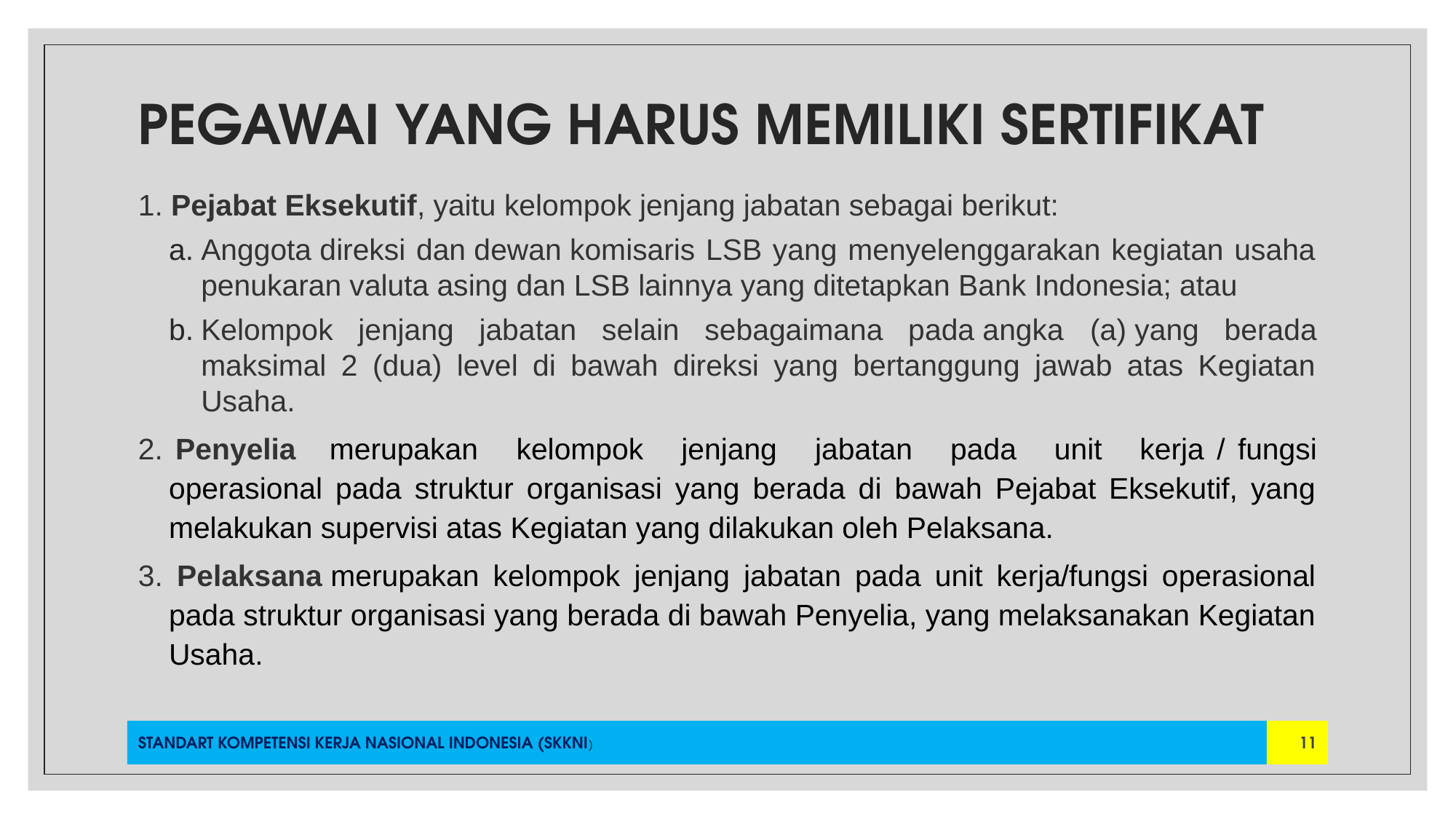

# PEGAWAI YANG HARUS MEMILIKI SERTIFIKAT
1. Pejabat Eksekutif, yaitu kelompok jenjang jabatan sebagai berikut:
Anggota direksi dan dewan komisaris LSB yang menyelenggarakan kegiatan usaha penukaran valuta asing dan LSB lainnya yang ditetapkan Bank Indonesia; atau
Kelompok jenjang jabatan selain sebagaimana pada angka (a) yang berada maksimal 2 (dua) level di bawah direksi yang bertanggung jawab atas Kegiatan Usaha.
2. Penyelia   merupakan   kelompok   jenjang   jabatan   pada   unit   kerja / fungsi operasional pada struktur organisasi yang berada di bawah Pejabat Eksekutif, yang melakukan supervisi atas Kegiatan yang dilakukan oleh Pelaksana.
3. Pelaksana merupakan kelompok jenjang jabatan pada unit kerja/fungsi operasional pada struktur organisasi yang berada di bawah Penyelia, yang melaksanakan Kegiatan Usaha.

STANDART KOMPETENSI KERJA NASIONAL INDONESIA (SKKNI)
11